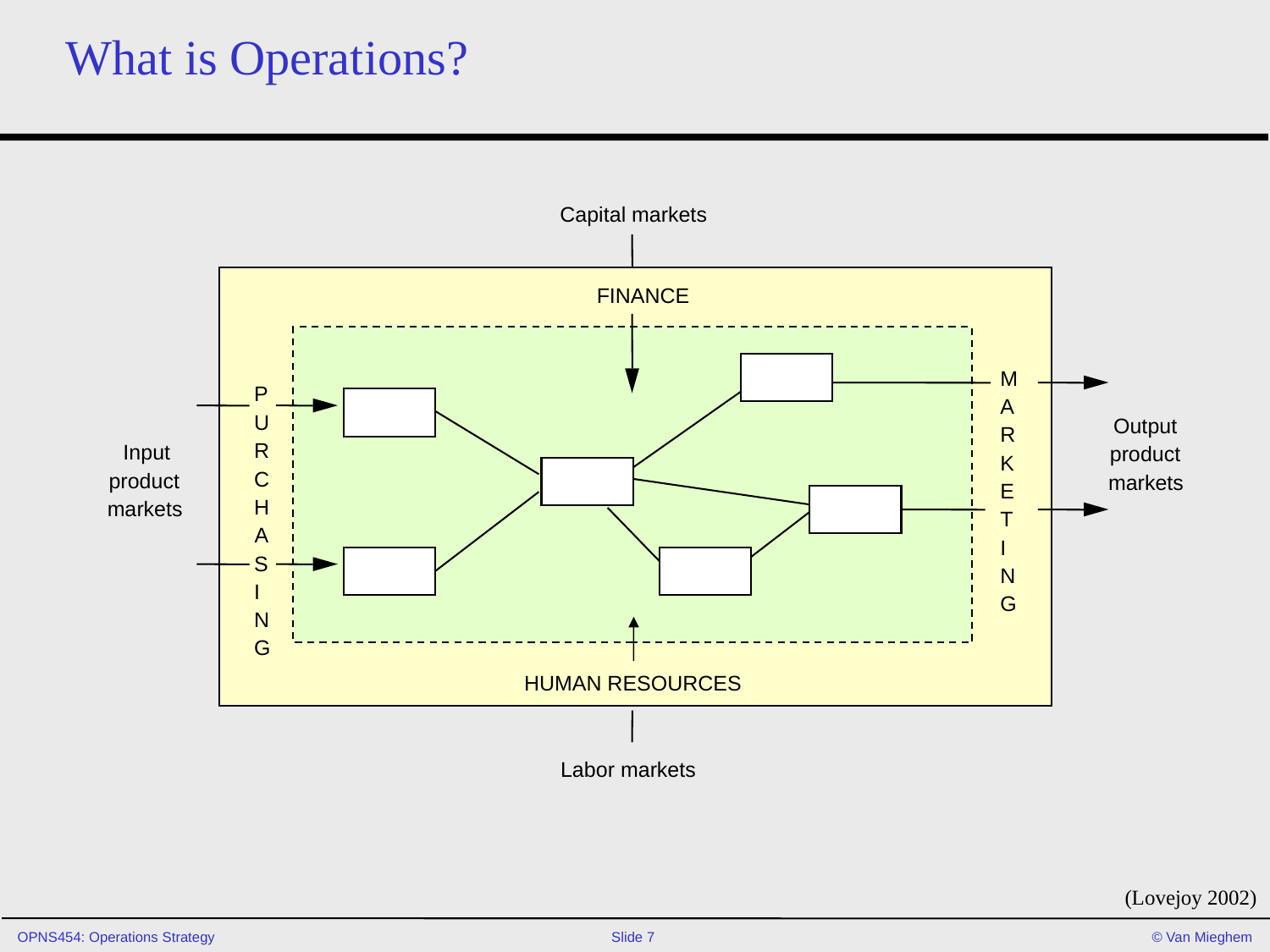

# What is Operations?
Capital markets

FINANCE

M
P
A
U
Output
R
R
Input
product
K
C
product
markets
E
H
markets
T
A
I
S
N
I
G
N

G
HUMAN RESOURCES

Labor markets
(Lovejoy 2002)